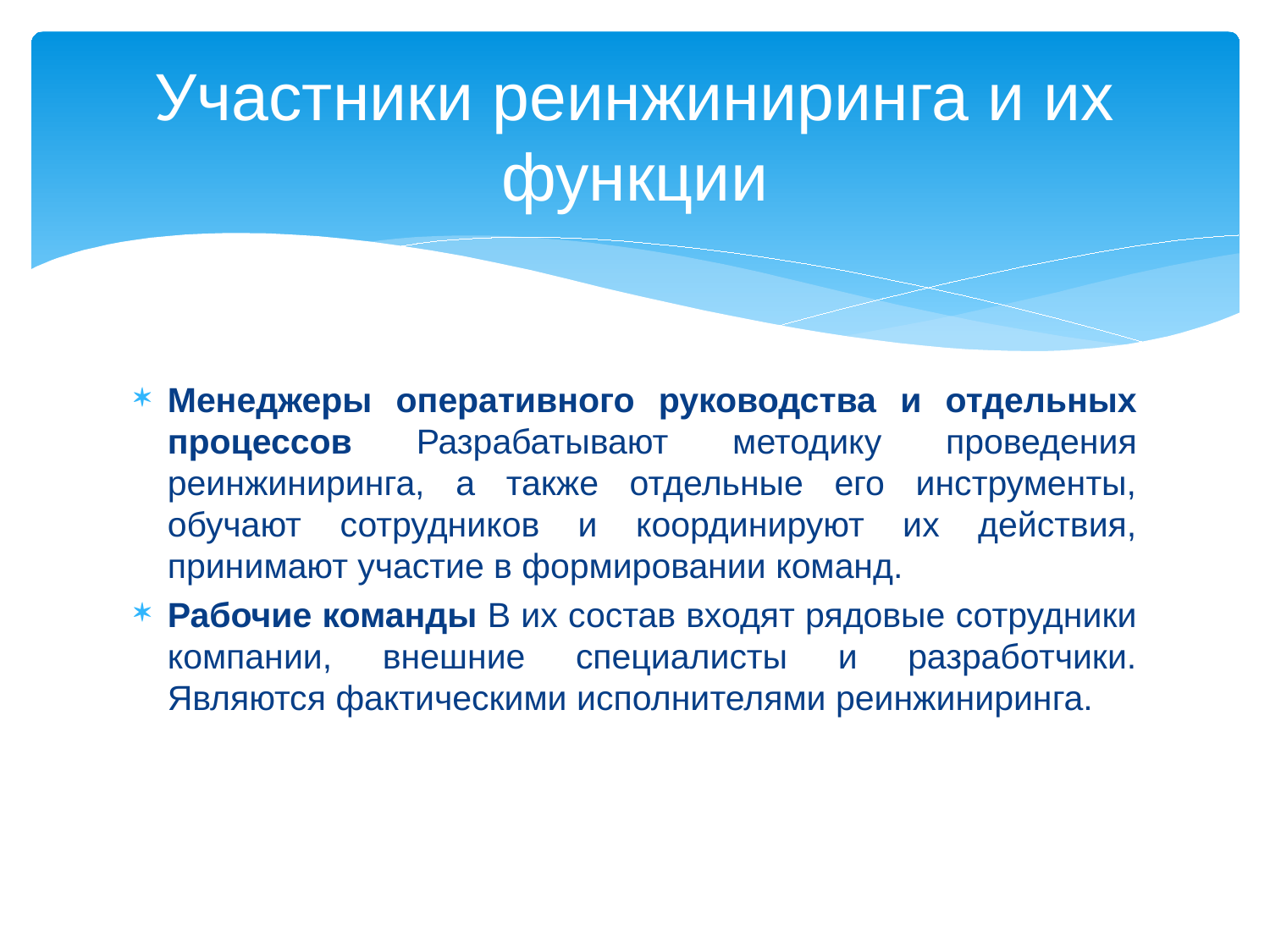

# Участники реинжиниринга и их функции
Менеджеры оперативного руководства и отдельных процессов Разрабатывают методику проведения реинжиниринга, а также отдельные его инструменты, обучают сотрудников и координируют их действия, принимают участие в формировании команд.
Рабочие команды В их состав входят рядовые сотрудники компании, внешние специалисты и разработчики. Являются фактическими исполнителями реинжиниринга.